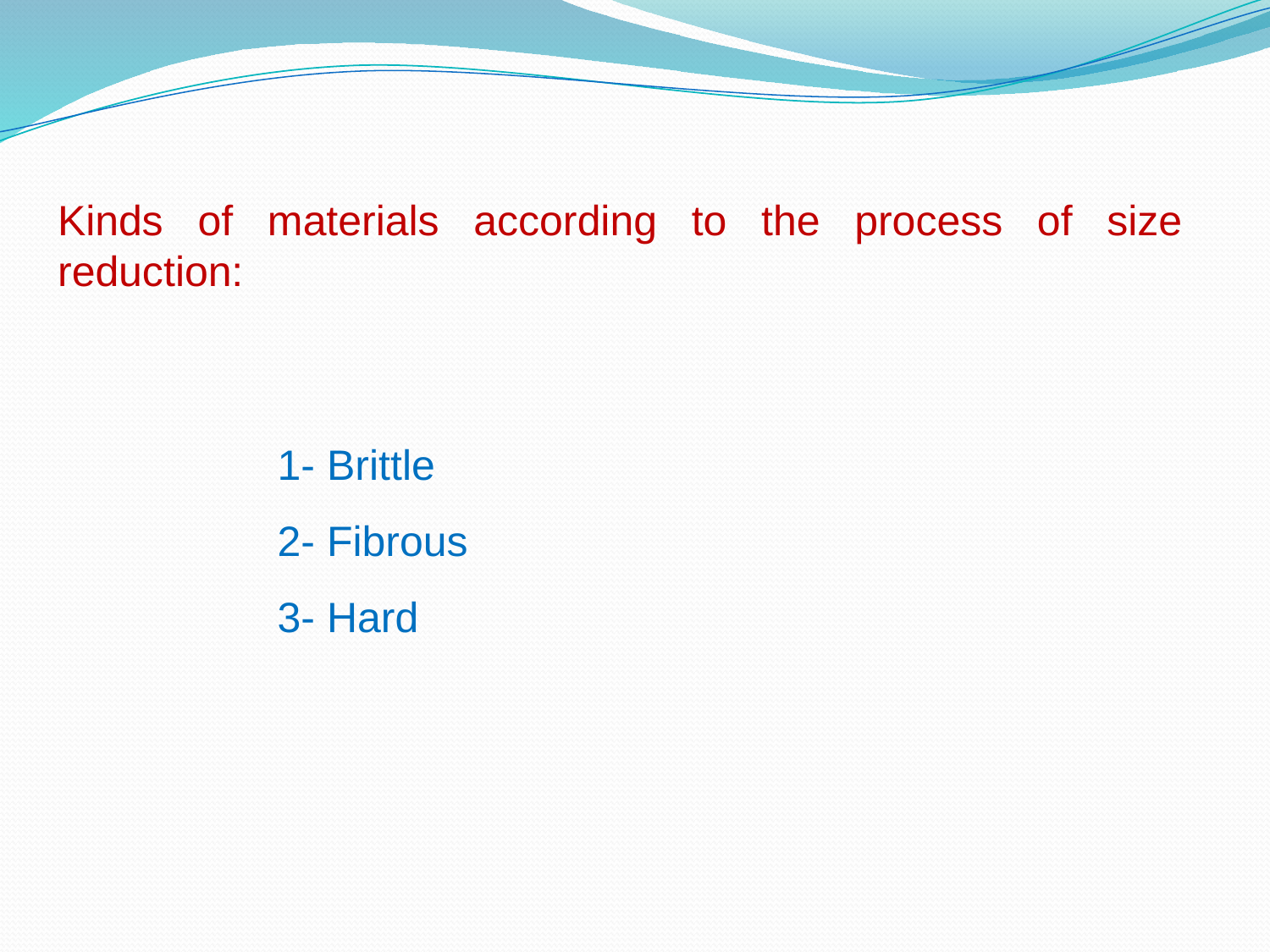

Kinds of materials according to the process of size reduction:

1- Brittle
2- Fibrous
3- Hard